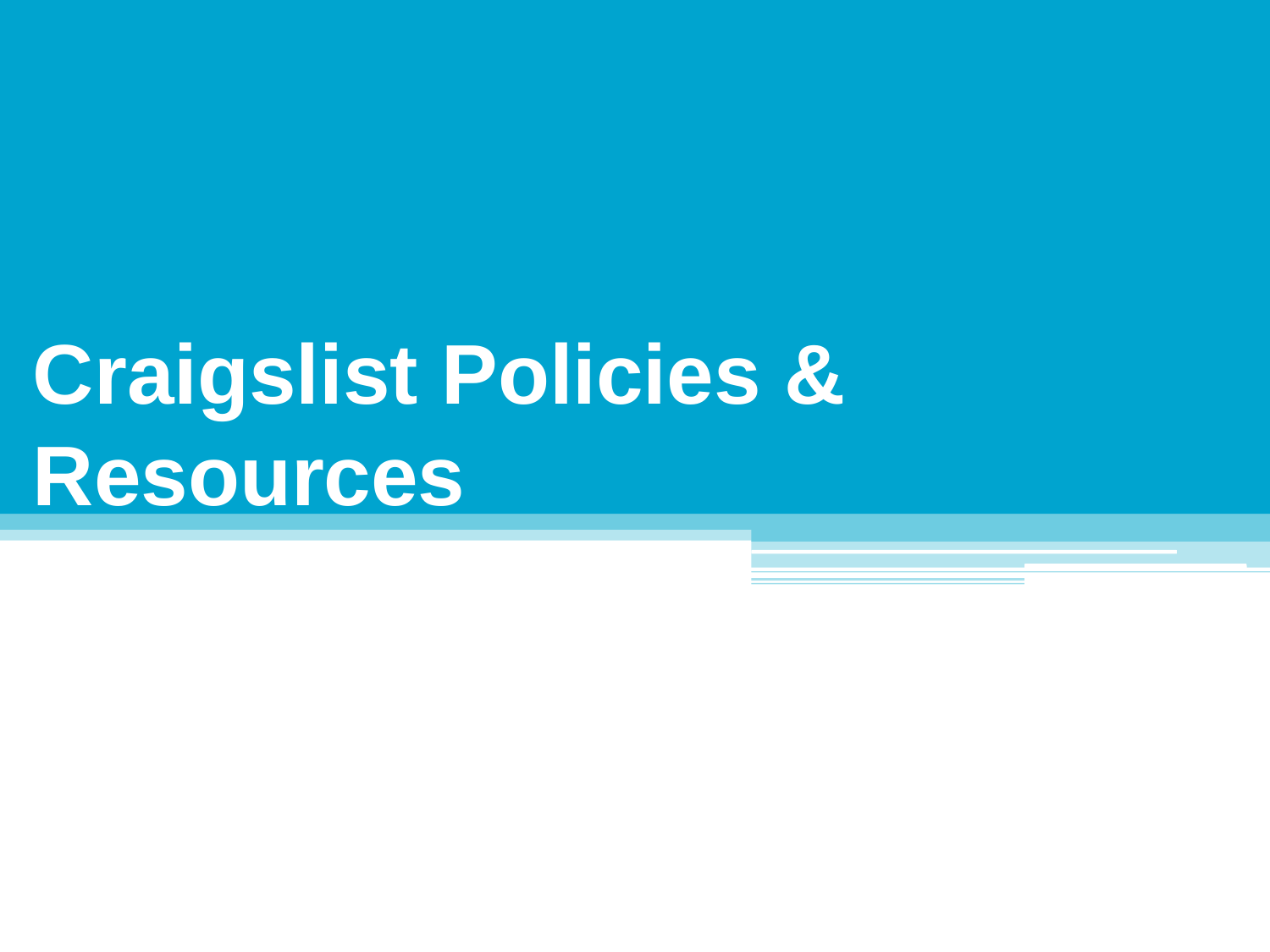

# Craigslist Policies and Resources
Craigslist Policies & Resources